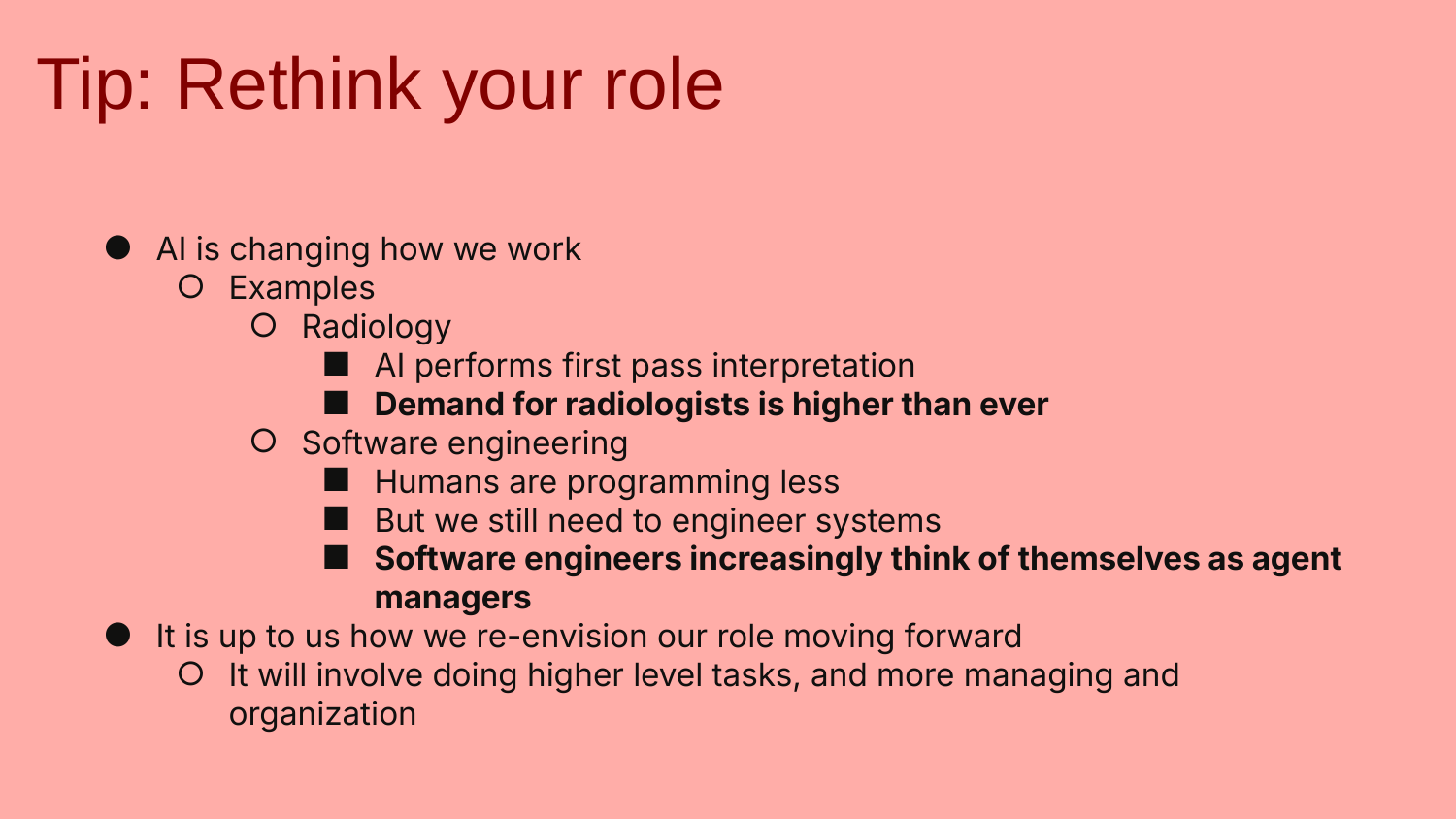

# Tip: Rethink your role

AI is changing how we work
Examples
Radiology
AI performs first pass interpretation
Demand for radiologists is higher than ever
Software engineering
Humans are programming less
But we still need to engineer systems
Software engineers increasingly think of themselves as agent managers
It is up to us how we re-envision our role moving forward
It will involve doing higher level tasks, and more managing and organization